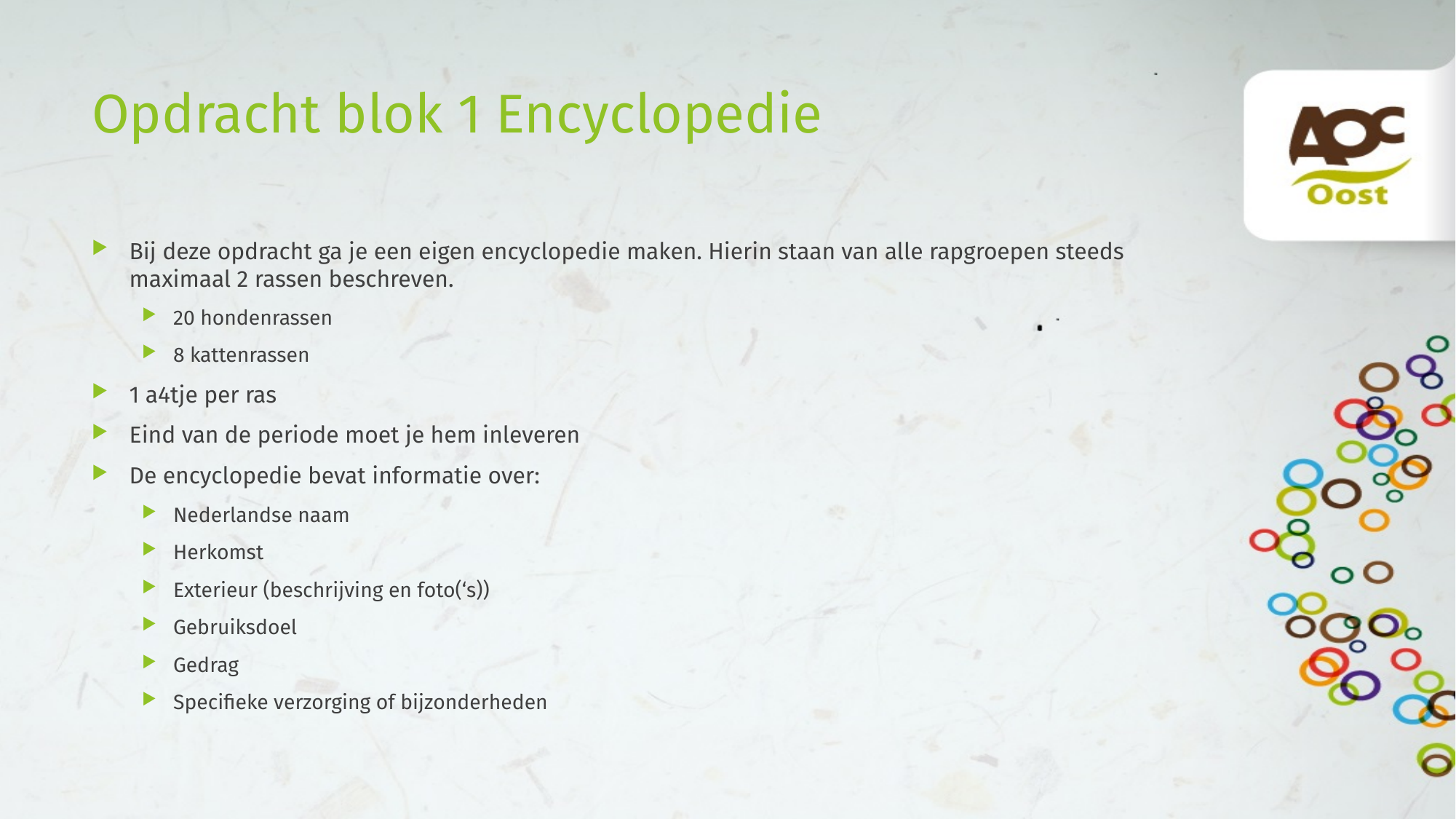

# Opdracht blok 1 Encyclopedie
Bij deze opdracht ga je een eigen encyclopedie maken. Hierin staan van alle rapgroepen steeds maximaal 2 rassen beschreven.
20 hondenrassen
8 kattenrassen
1 a4tje per ras
Eind van de periode moet je hem inleveren
De encyclopedie bevat informatie over:
Nederlandse naam
Herkomst
Exterieur (beschrijving en foto(‘s))
Gebruiksdoel
Gedrag
Specifieke verzorging of bijzonderheden